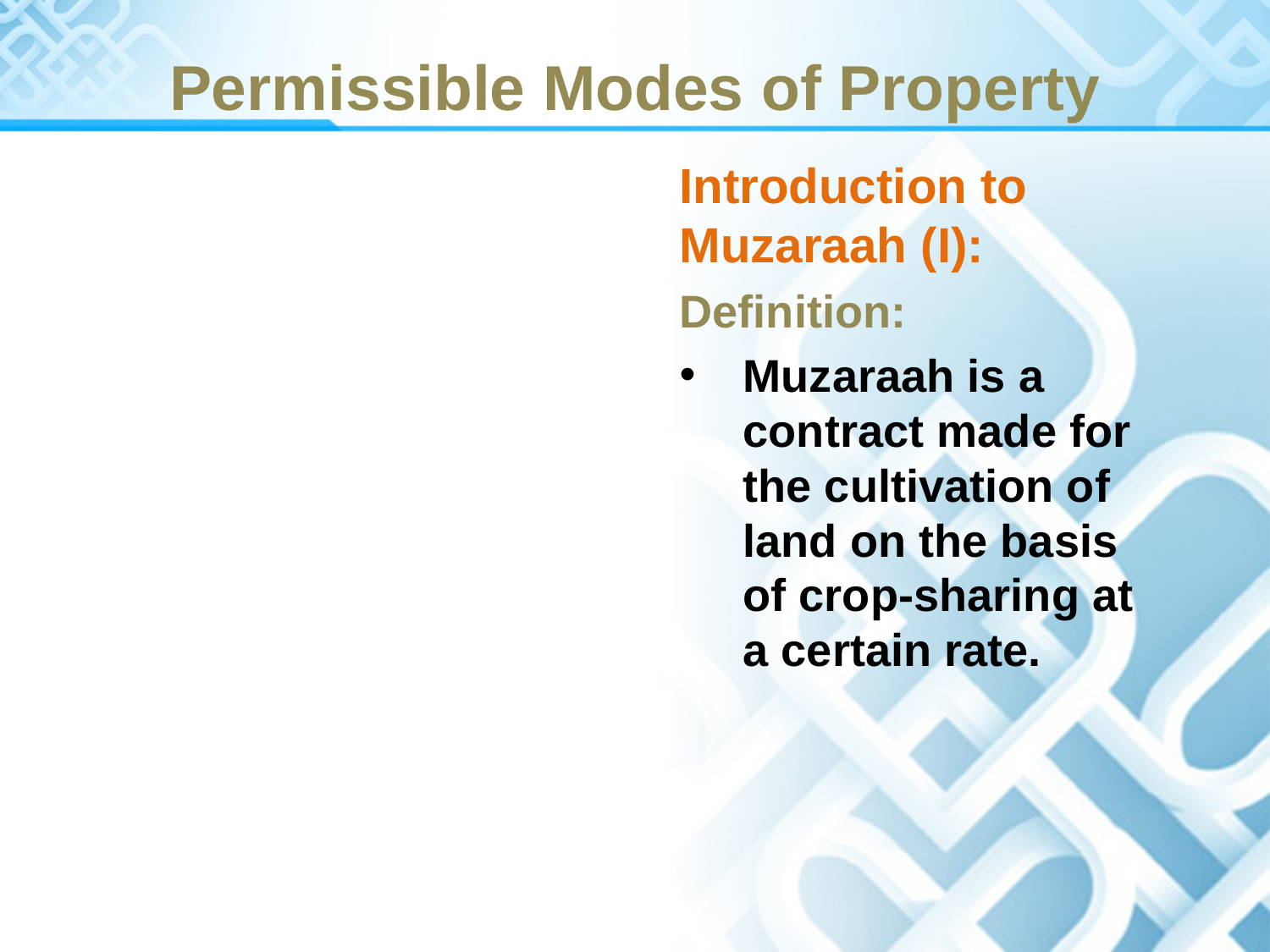

Permissible Modes of Property
Introduction to Muzaraah (I):
Definition:
Muzaraah is a contract made for the cultivation of land on the basis of crop-sharing at a certain rate.